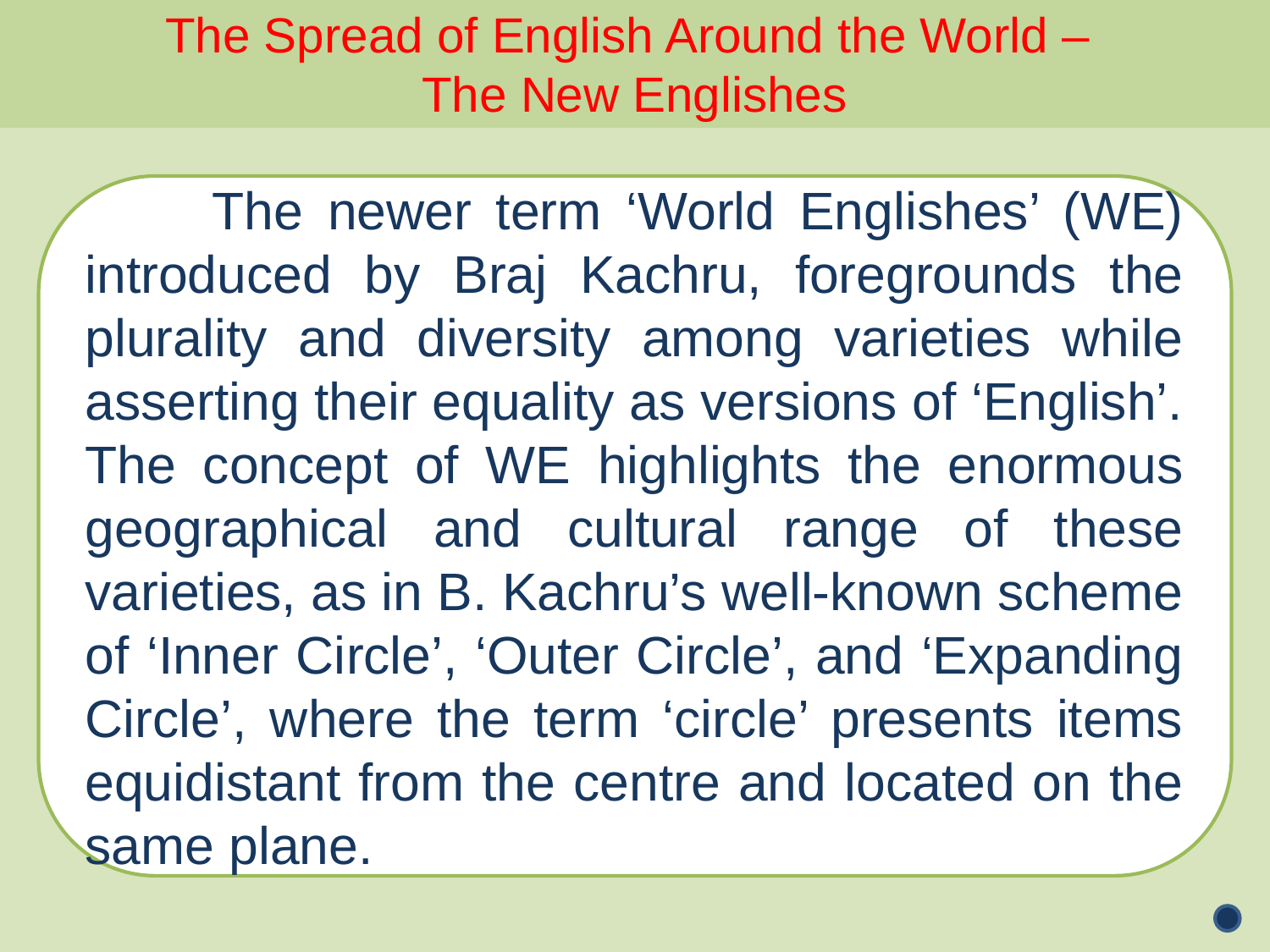

The Spread of English Around the World –
The New Englishes
	The newer term ‘World Englishes’ (WE) introduced by Braj Kachru, foregrounds the plurality and diversity among varieties while asserting their equality as versions of ‘English’. The concept of WE highlights the enormous geographical and cultural range of these varieties, as in B. Kachru’s well-known scheme of ‘Inner Circle’, ‘Outer Circle’, and ‘Expanding Circle’, where the term ‘circle’ presents items equidistant from the centre and located on the same plane.